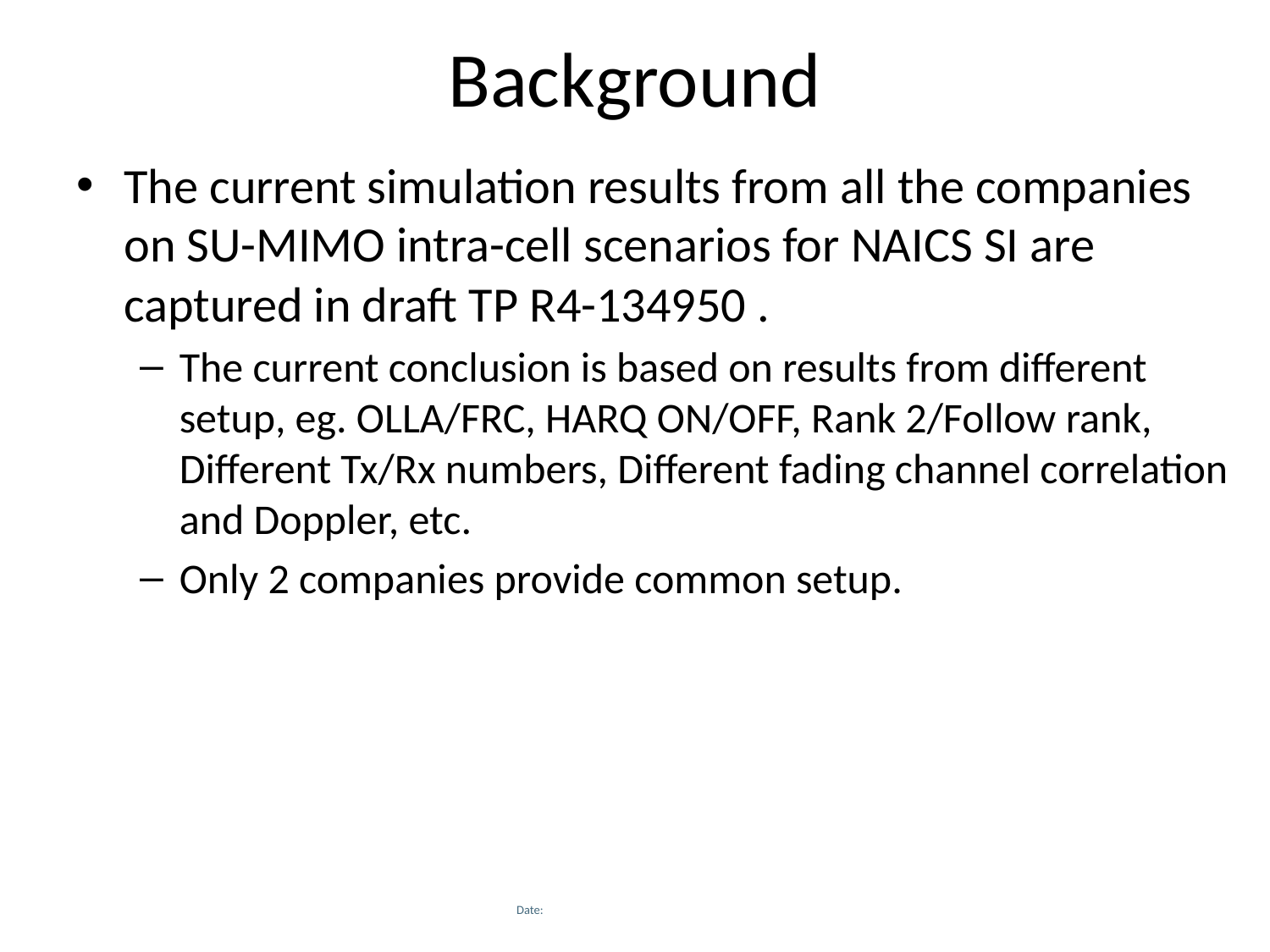

# Background
The current simulation results from all the companies on SU-MIMO intra-cell scenarios for NAICS SI are captured in draft TP R4-134950 .
The current conclusion is based on results from different setup, eg. OLLA/FRC, HARQ ON/OFF, Rank 2/Follow rank, Different Tx/Rx numbers, Different fading channel correlation and Doppler, etc.
Only 2 companies provide common setup.